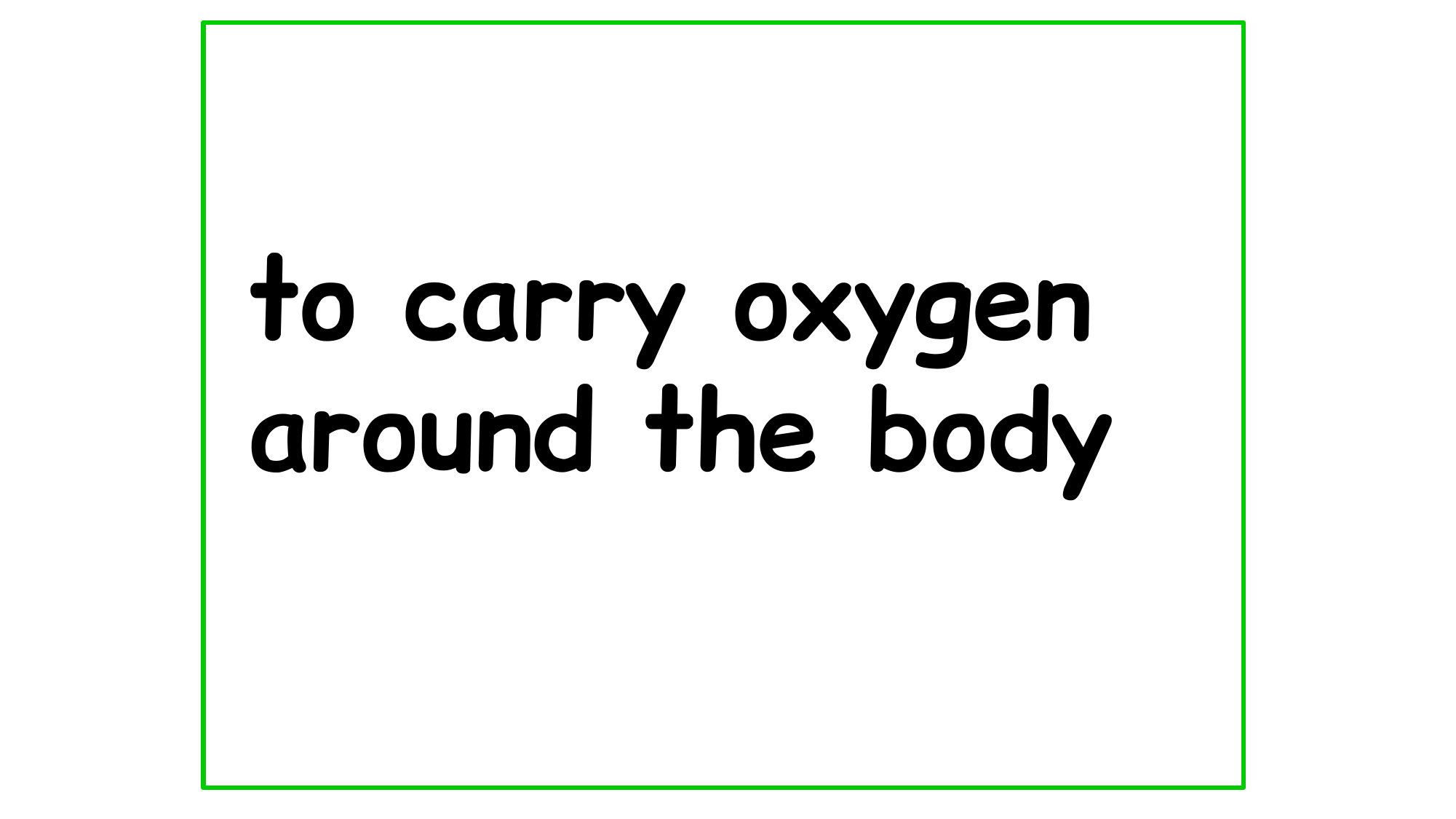

# to carry oxygen around the body